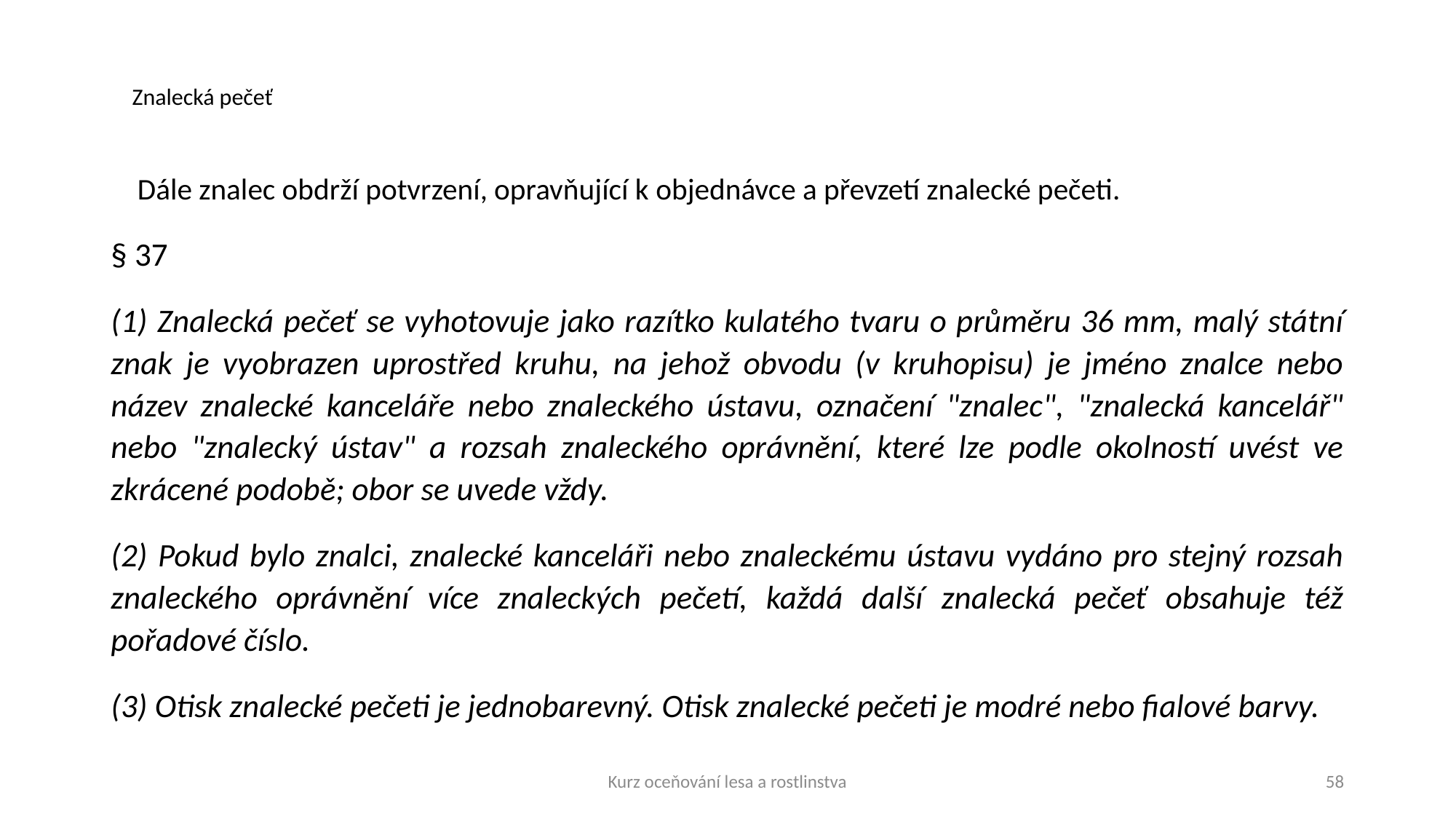

# Znalecká pečeť
Dále znalec obdrží potvrzení, opravňující k objednávce a převzetí znalecké pečeti.
§ 37
(1) Znalecká pečeť se vyhotovuje jako razítko kulatého tvaru o průměru 36 mm, malý státní znak je vyobrazen uprostřed kruhu, na jehož obvodu (v kruhopisu) je jméno znalce nebo název znalecké kanceláře nebo znaleckého ústavu, označení "znalec", "znalecká kancelář" nebo "znalecký ústav" a rozsah znaleckého oprávnění, které lze podle okolností uvést ve zkrácené podobě; obor se uvede vždy.
(2) Pokud bylo znalci, znalecké kanceláři nebo znaleckému ústavu vydáno pro stejný rozsah znaleckého oprávnění více znaleckých pečetí, každá další znalecká pečeť obsahuje též pořadové číslo.
(3) Otisk znalecké pečeti je jednobarevný. Otisk znalecké pečeti je modré nebo fialové barvy.

Kurz oceňování lesa a rostlinstva
58